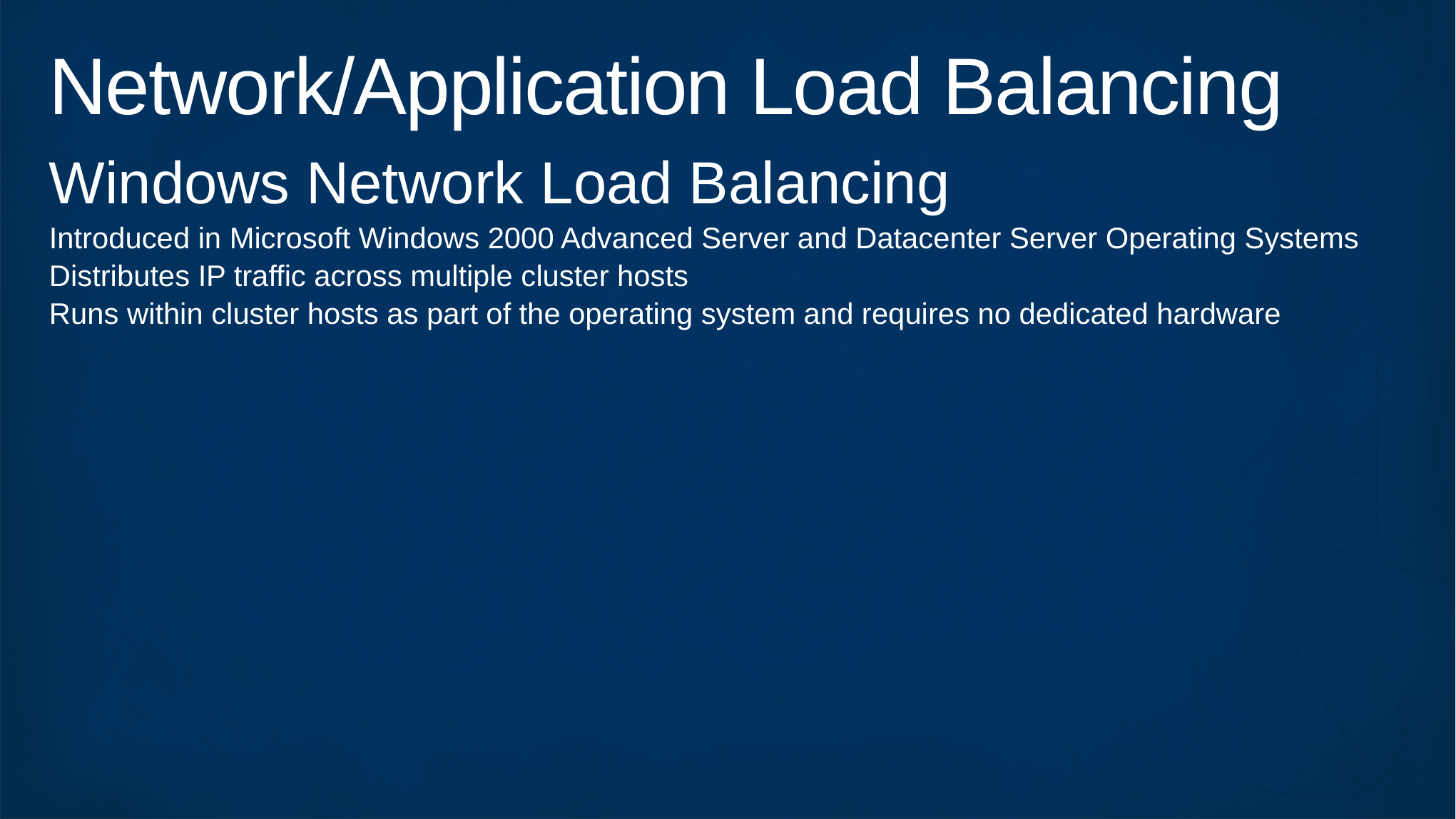

# Network/Application Load Balancing
Windows Network Load Balancing
Introduced in Microsoft Windows 2000 Advanced Server and Datacenter Server Operating Systems
Distributes IP traffic across multiple cluster hosts
Runs within cluster hosts as part of the operating system and requires no dedicated hardware